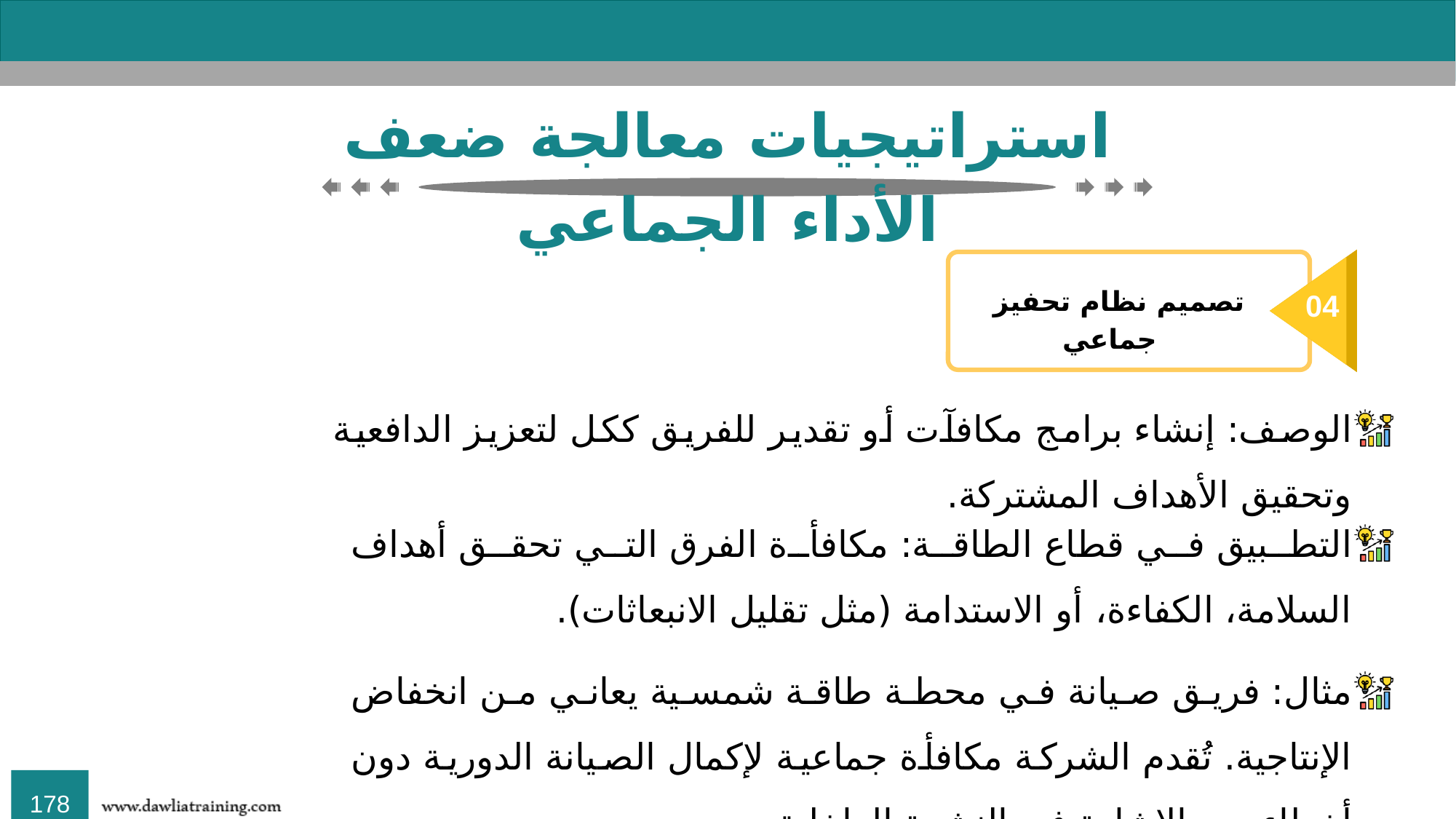

استراتيجيات معالجة ضعف الأداء الجماعي

تصميم نظام تحفيز جماعي
04
الوصف: إنشاء برامج مكافآت أو تقدير للفريق ككل لتعزيز الدافعية وتحقيق الأهداف المشتركة.
التطبيق في قطاع الطاقة: مكافأة الفرق التي تحقق أهداف السلامة، الكفاءة، أو الاستدامة (مثل تقليل الانبعاثات).
مثال: فريق صيانة في محطة طاقة شمسية يعاني من انخفاض الإنتاجية. تُقدم الشركة مكافأة جماعية لإكمال الصيانة الدورية دون أخطاء، مع الإشادة في النشرة الداخلية.